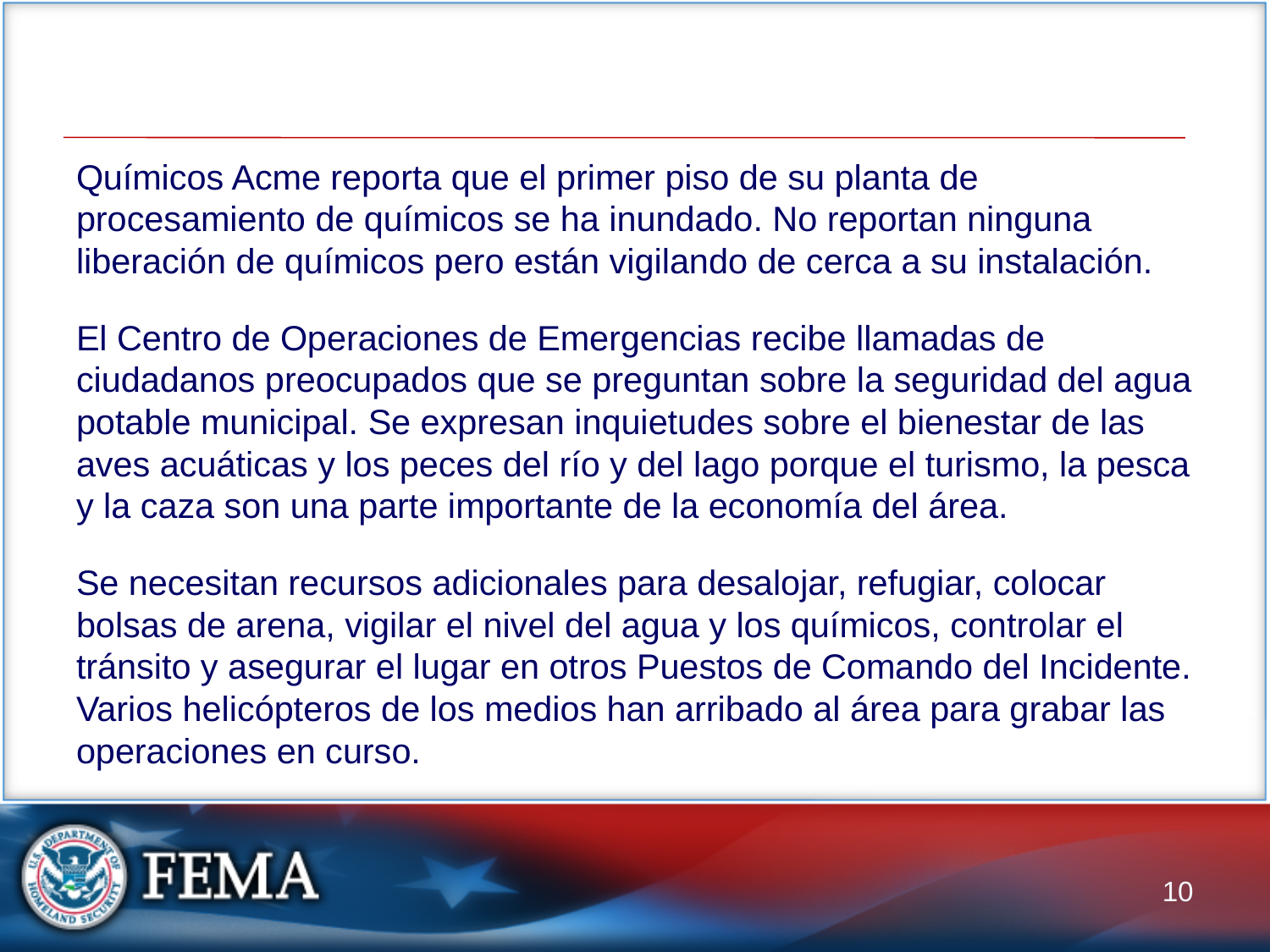

#
Químicos Acme reporta que el primer piso de su planta de procesamiento de químicos se ha inundado. No reportan ninguna liberación de químicos pero están vigilando de cerca a su instalación.
El Centro de Operaciones de Emergencias recibe llamadas de ciudadanos preocupados que se preguntan sobre la seguridad del agua potable municipal. Se expresan inquietudes sobre el bienestar de las aves acuáticas y los peces del río y del lago porque el turismo, la pesca y la caza son una parte importante de la economía del área.
Se necesitan recursos adicionales para desalojar, refugiar, colocar bolsas de arena, vigilar el nivel del agua y los químicos, controlar el tránsito y asegurar el lugar en otros Puestos de Comando del Incidente. Varios helicópteros de los medios han arribado al área para grabar las operaciones en curso.
10